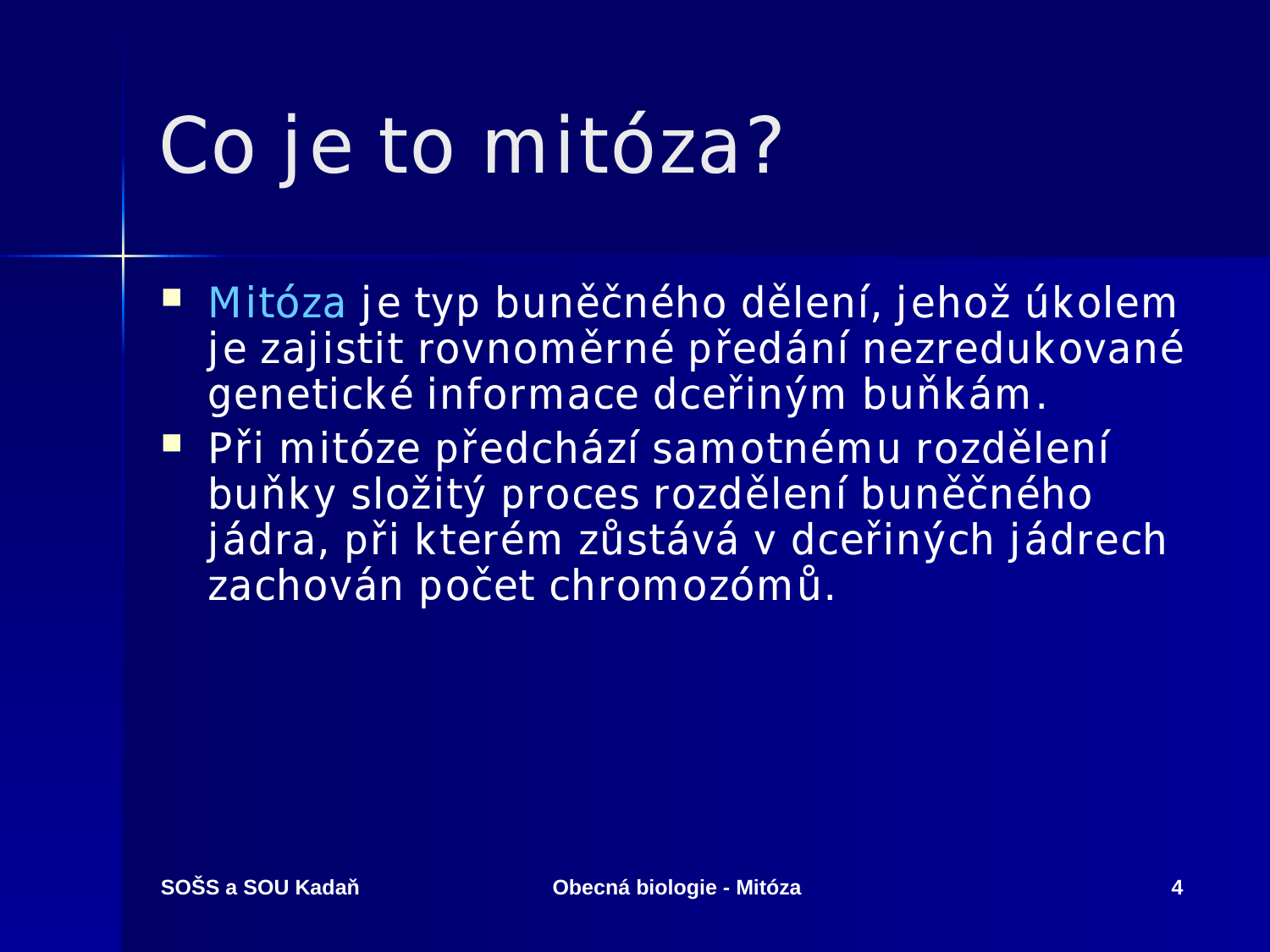

# Co je to mitóza?
Mitóza je typ buněčného dělení, jehož úkolem je zajistit rovnoměrné předání nezredukované genetické informace dceřiným buňkám.
Při mitóze předchází samotnému rozdělení buňky složitý proces rozdělení buněčného jádra, při kterém zůstává v dceřiných jádrech zachován počet chromozómů.
SOŠS a SOU Kadaň
Obecná biologie - Mitóza
4